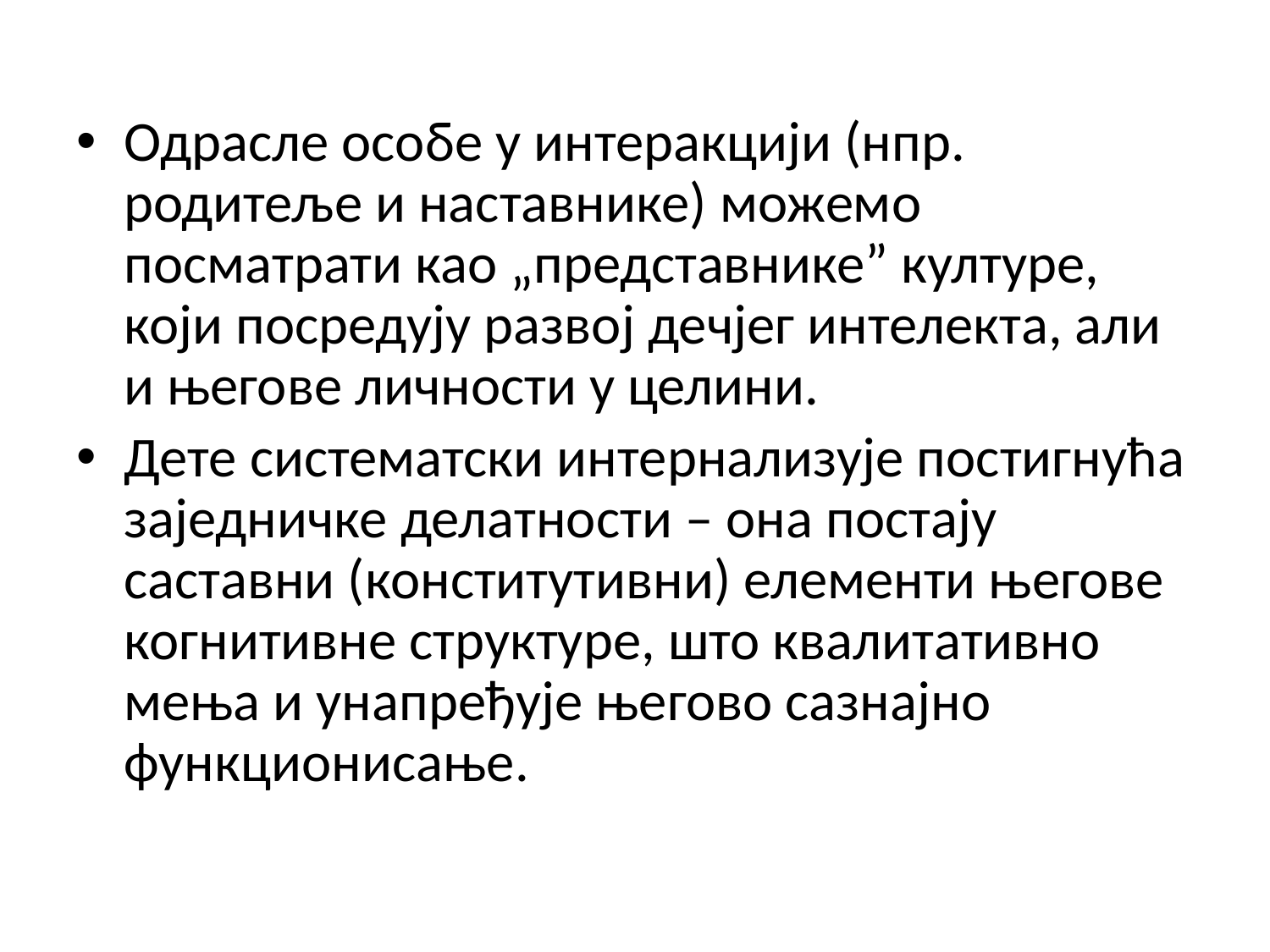

Одрасле особе у интеракцији (нпр. родитеље и наставнике) можемо посматрати као „представнике” културе, који посредују развој дечјег интелекта, али и његове личности у целини.
Дете систематски интернализује постигнућа заједничке делатности – она постају саставни (конститутивни) елементи његове когнитивне структуре, што квалитативно мења и унапређује његово сазнајно функционисање.